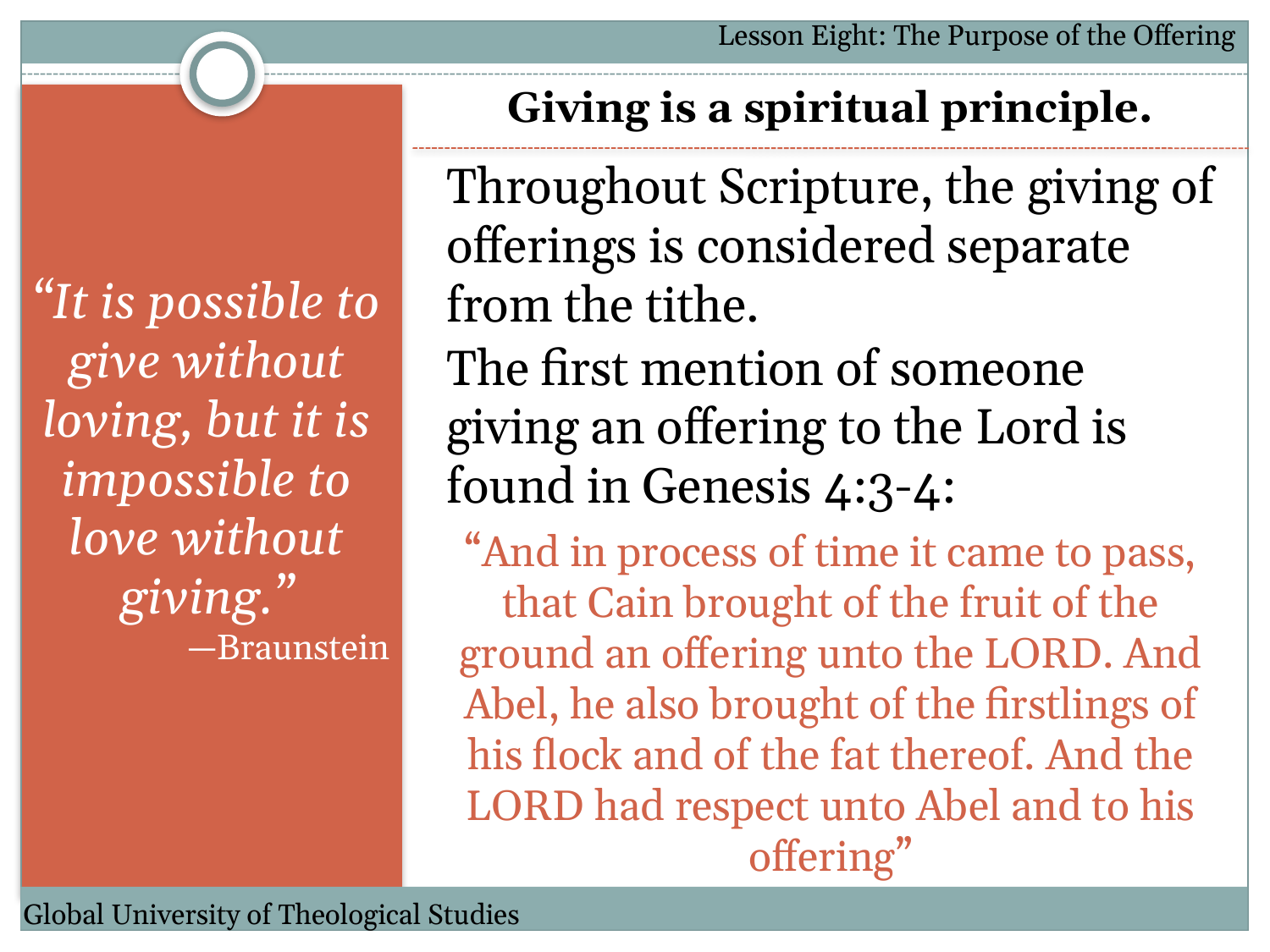

Lesson Eight: The Purpose of the Offering
Giving is a spiritual principle.
Throughout Scripture, the giving of offerings is considered separate from the tithe.
“It is possible to give without loving, but it is impossible to love without giving.”
—Braunstein
The first mention of someone giving an offering to the Lord is found in Genesis 4:3-4:
“And in process of time it came to pass, that Cain brought of the fruit of the ground an offering unto the LORD. And Abel, he also brought of the firstlings of his flock and of the fat thereof. And the LORD had respect unto Abel and to his offering”
Global University of Theological Studies